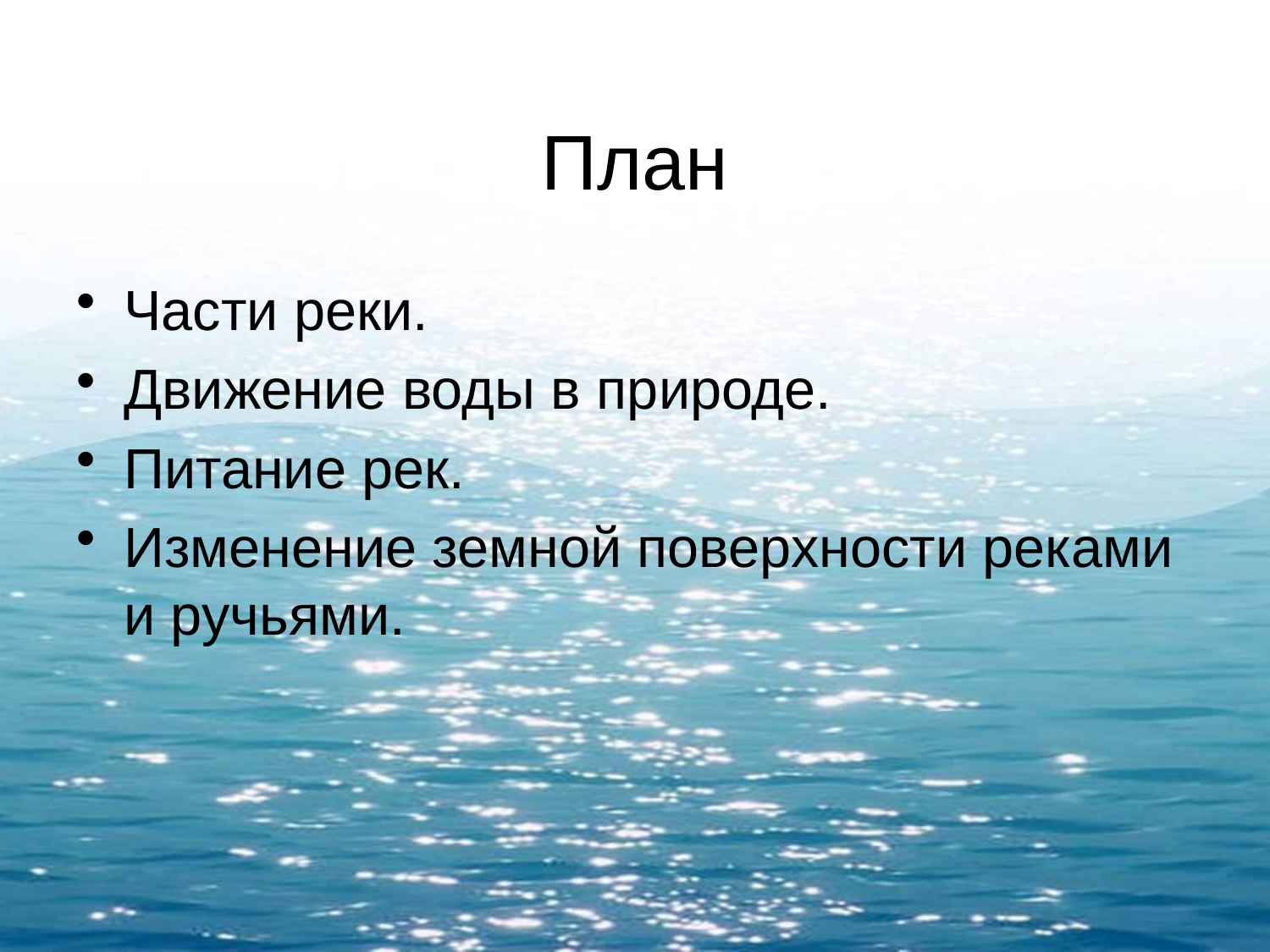

# План
Части реки.
Движение воды в природе.
Питание рек.
Изменение земной поверхности реками и ручьями.